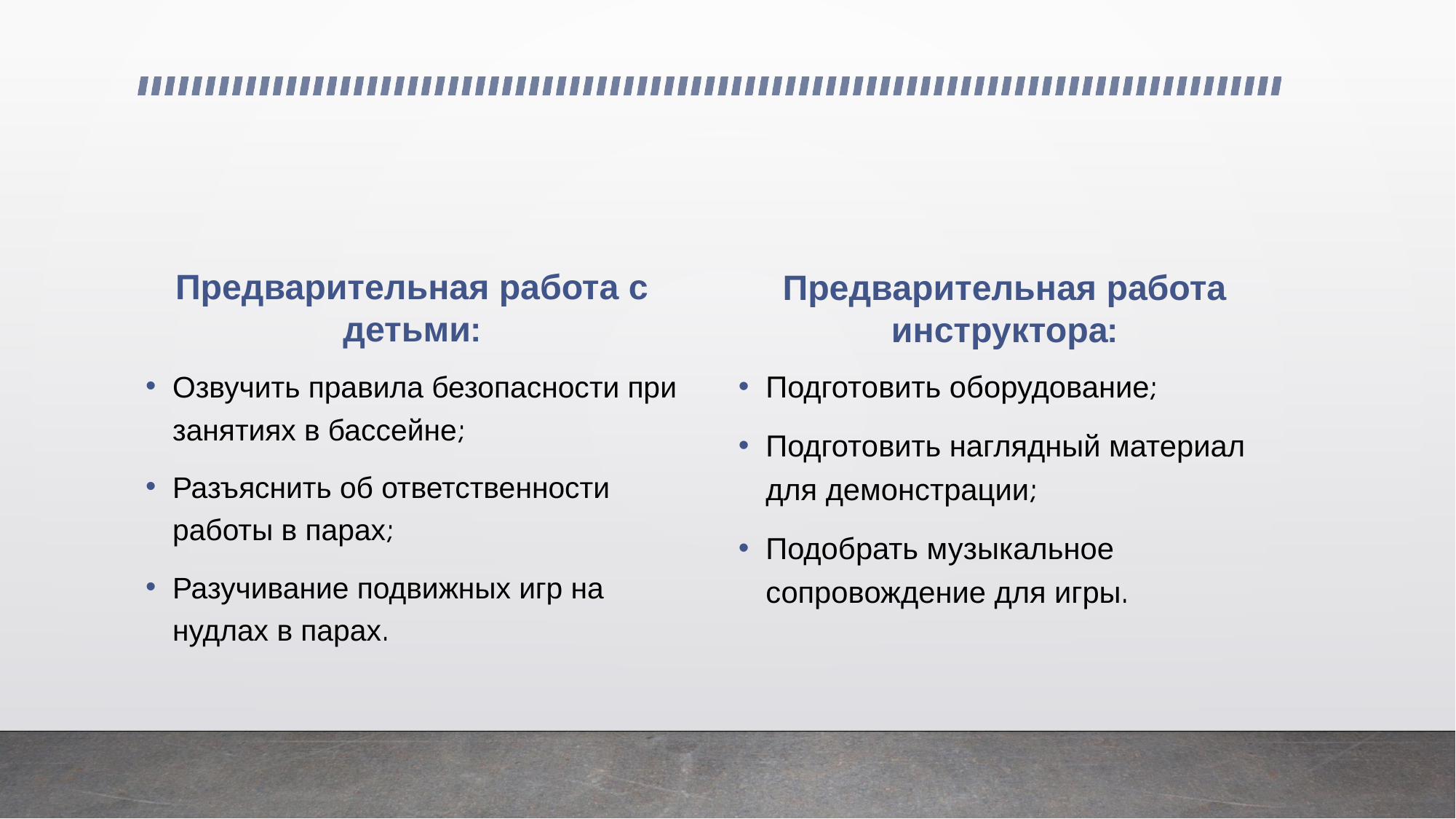

Предварительная работа с детьми:

Предварительная работа инструктора:

Подготовить оборудование;
Подготовить наглядный материал для демонстрации;
Подобрать музыкальное сопровождение для игры.

Озвучить правила безопасности при занятиях в бассейне;
Разъяснить об ответственности работы в парах;
Разучивание подвижных игр на нудлах в парах.